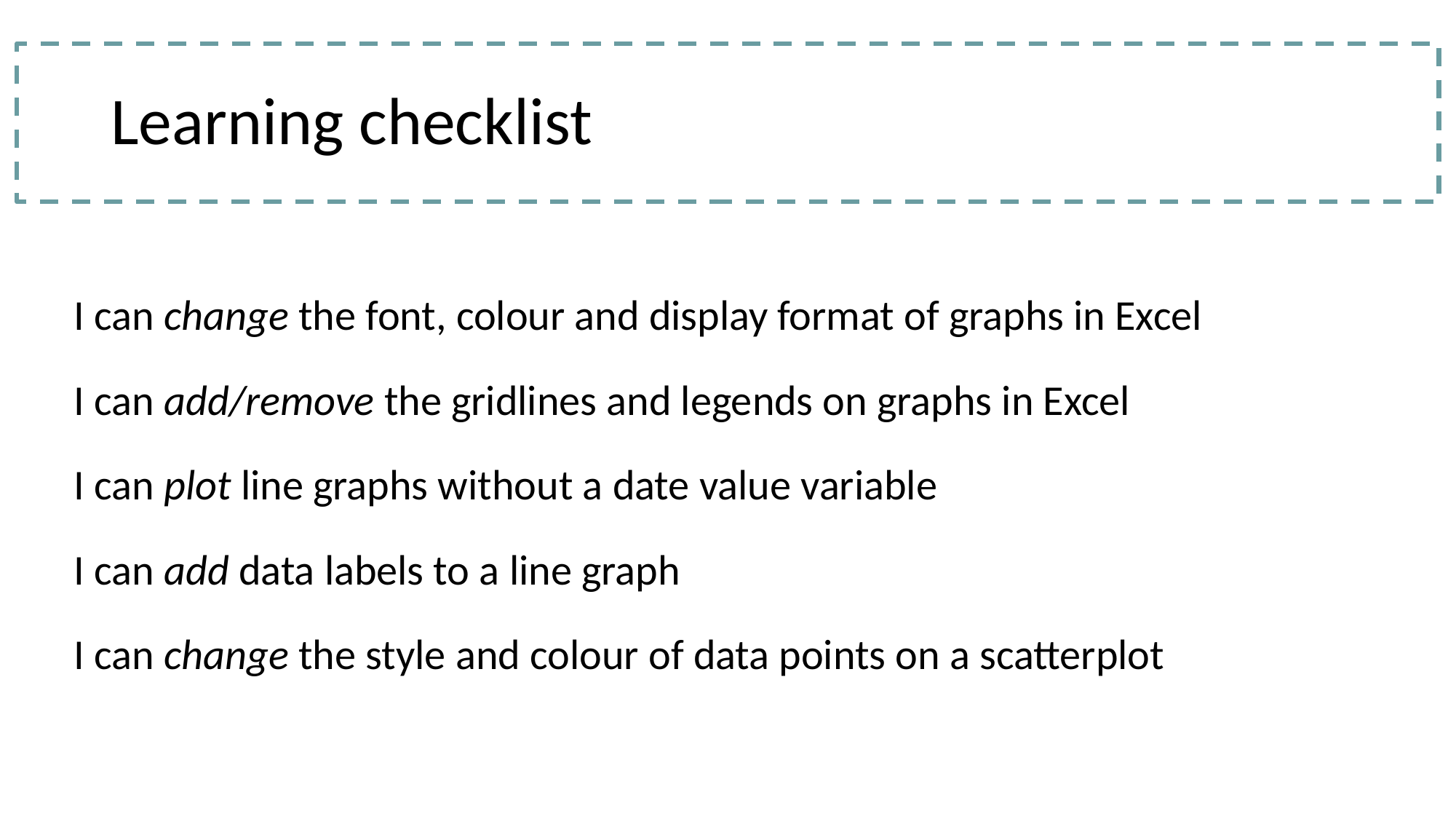

# Learning checklist
| I can change the font, colour and display format of graphs in Excel I can add/remove the gridlines and legends on graphs in Excel I can plot line graphs without a date value variable I can add data labels to a line graph I can change the style and colour of data points on a scatterplot |
| --- |